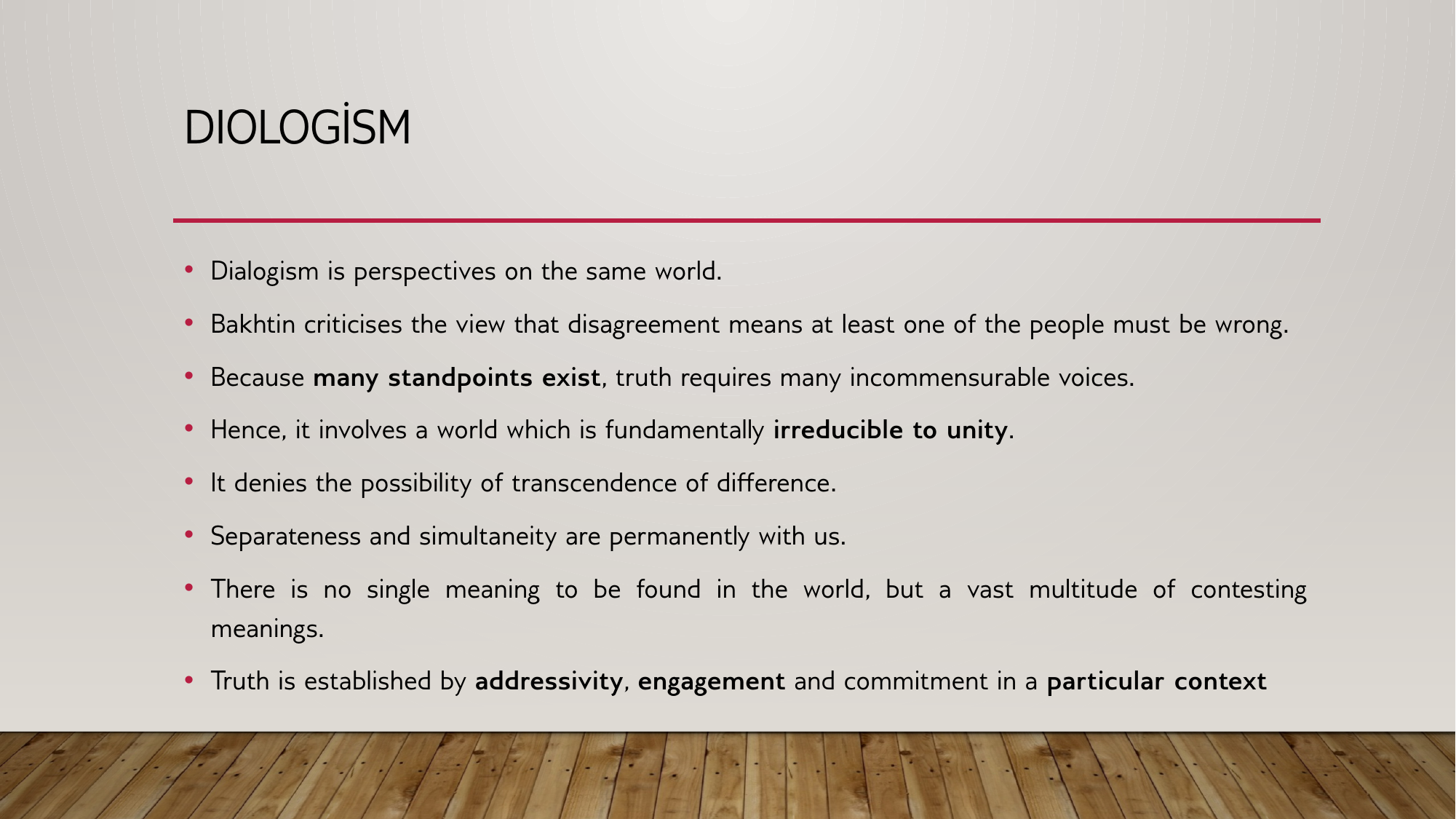

# Diologism
Dialogism is perspectives on the same world.
Bakhtin criticises the view that disagreement means at least one of the people must be wrong.
Because many standpoints exist, truth requires many incommensurable voices.
Hence, it involves a world which is fundamentally irreducible to unity.
It denies the possibility of transcendence of difference.
Separateness and simultaneity are permanently with us.
There is no single meaning to be found in the world, but a vast multitude of contesting meanings.
Truth is established by addressivity, engagement and commitment in a particular context